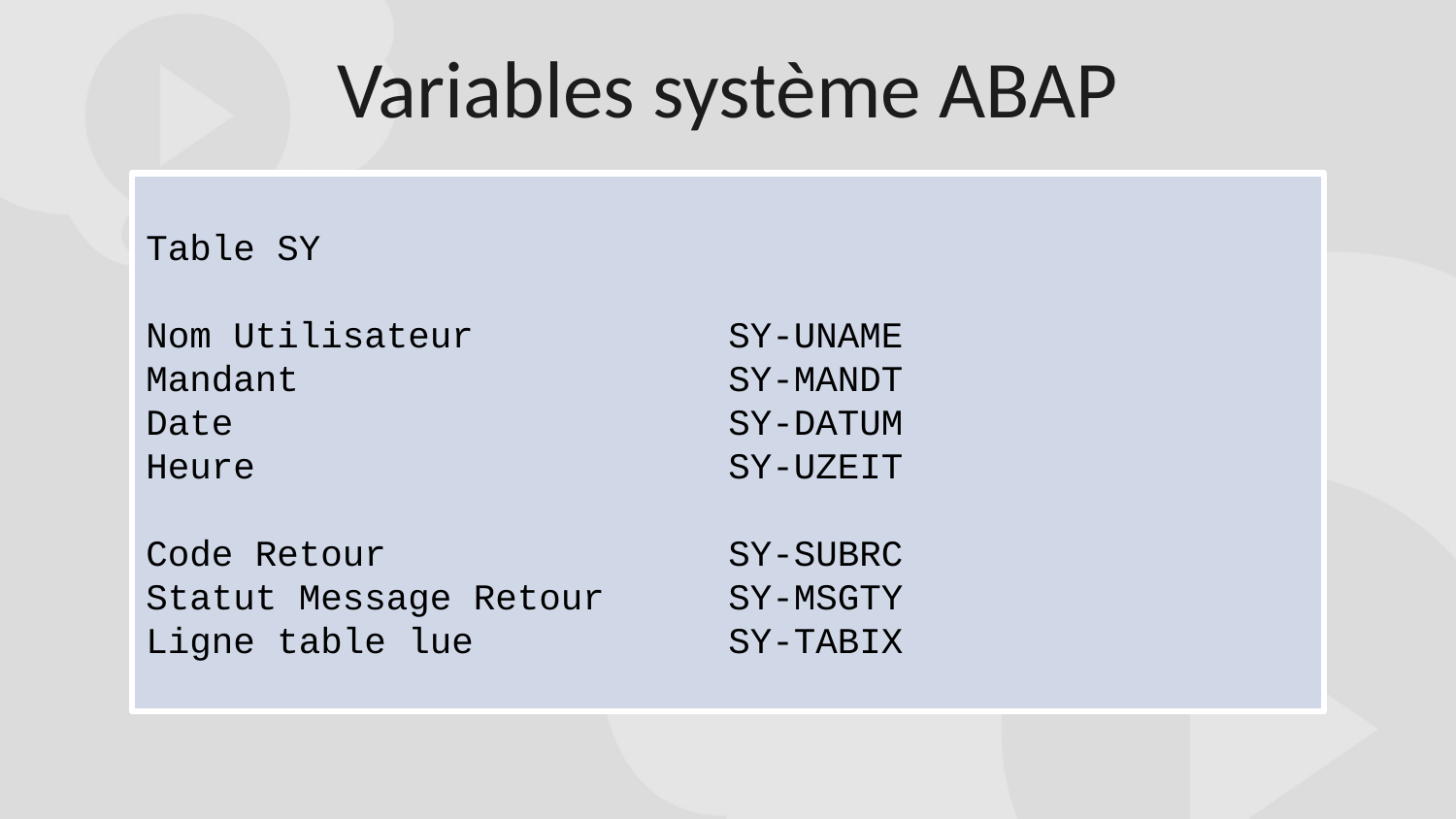

Variables système ABAP

Table SY

Nom Utilisateur		SY-UNAME
Mandant			SY-MANDT
Date				SY-DATUM
Heure				SY-UZEIT

Code Retour			SY-SUBRC
Statut Message Retour	SY-MSGTY
Ligne table lue		SY-TABIX